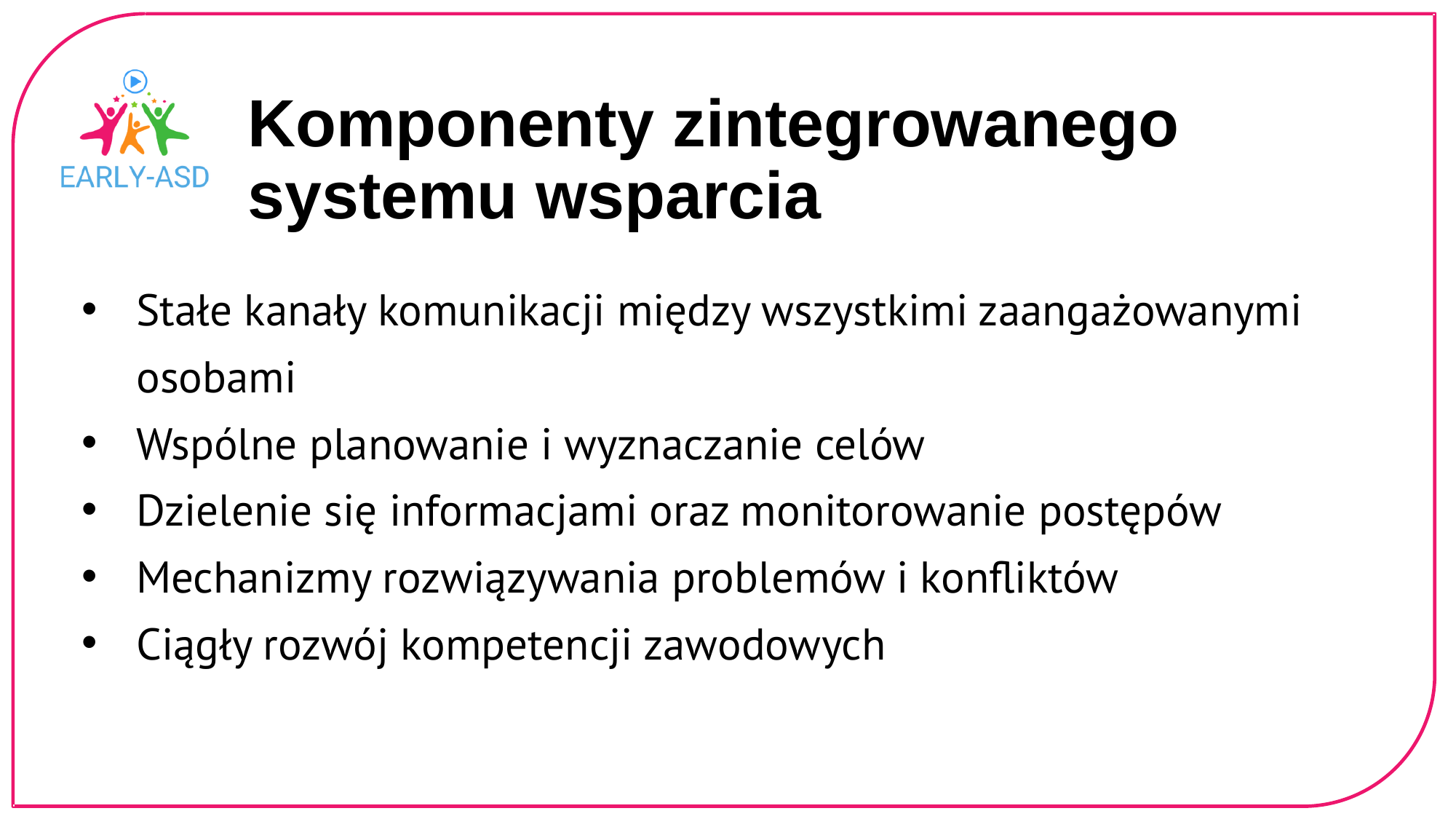

Komponenty zintegrowanego systemu wsparcia

Stałe kanały komunikacji między wszystkimi zaangażowanymi osobami
Wspólne planowanie i wyznaczanie celów
Dzielenie się informacjami oraz monitorowanie postępów
Mechanizmy rozwiązywania problemów i konfliktów
Ciągły rozwój kompetencji zawodowych